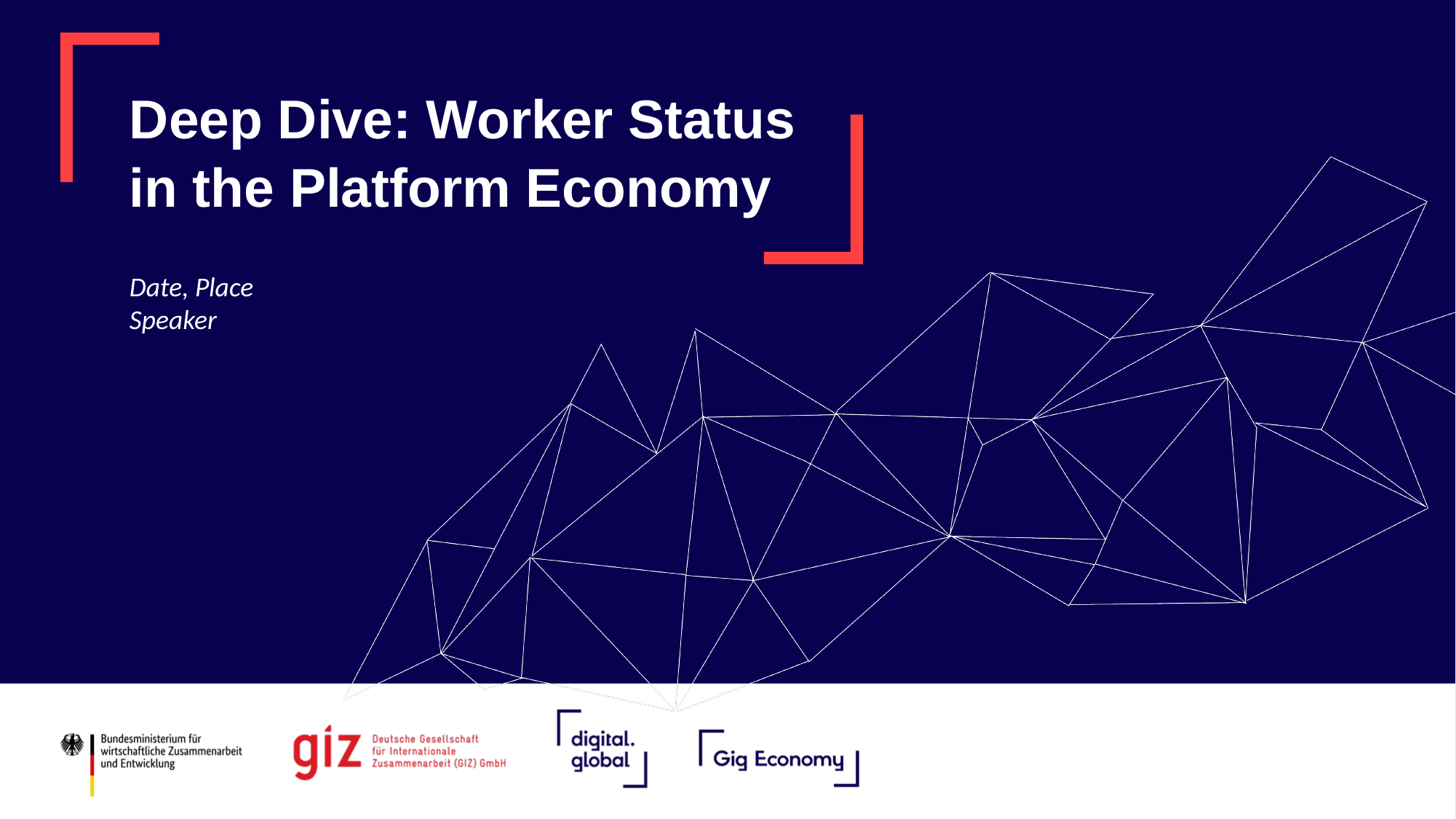

# Deep Dive: Worker Status in the Platform Economy

Date, Place
Speaker